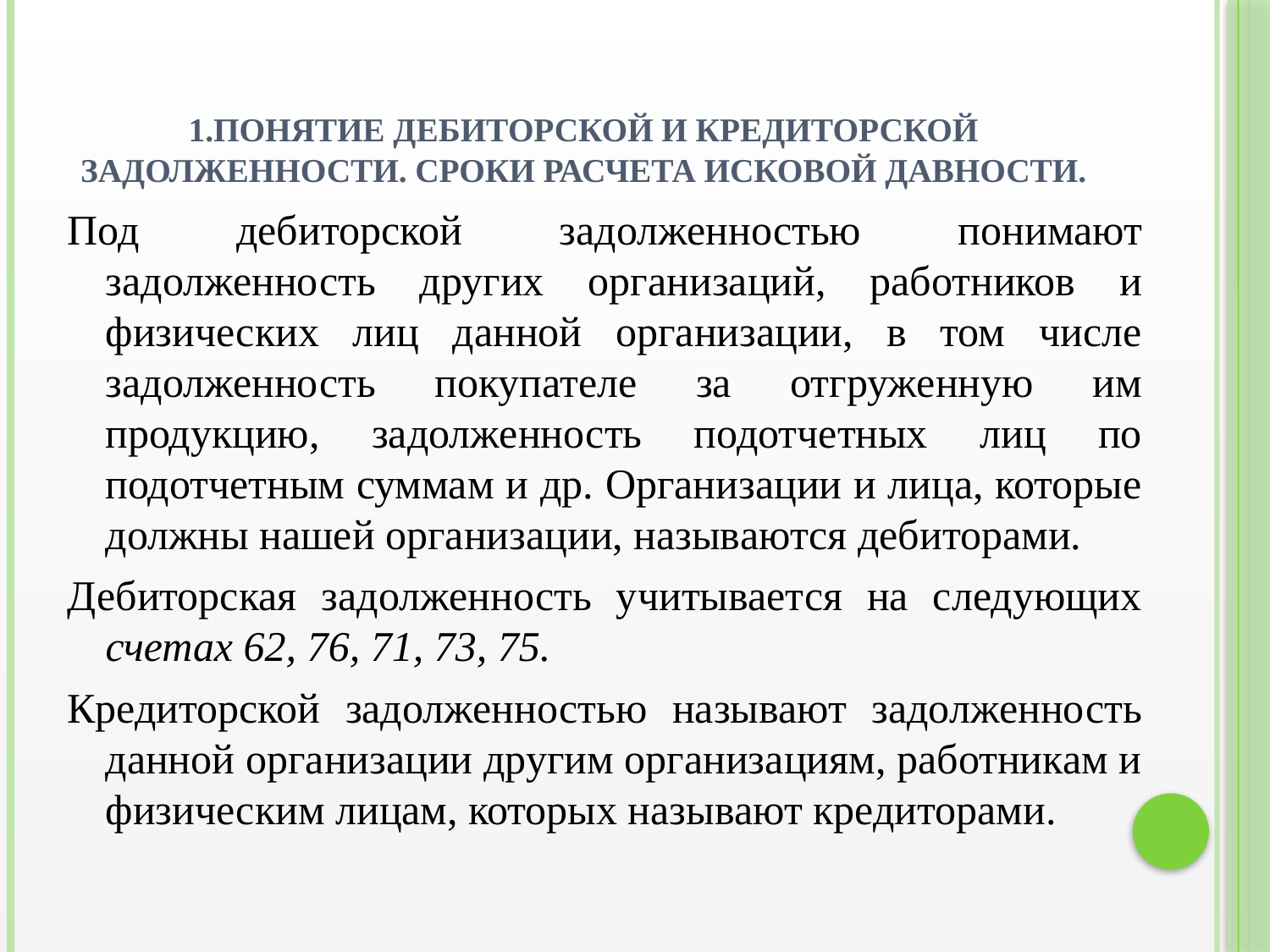

# 1.Понятие дебиторской и кредиторской задолженности. Сроки расчета исковой давности.
Под дебиторской задолженностью понимают задолженность других организаций, работников и физических лиц данной организации, в том числе задолженность покупателе за отгруженную им продукцию, задолженность подотчетных лиц по подотчетным суммам и др. Организации и лица, которые должны нашей организации, называются дебиторами.
Дебиторская задолженность учитывается на следующих счетах 62, 76, 71, 73, 75.
Кредиторской задолженностью называют задолженность данной организации другим организациям, работникам и физическим лицам, которых называют кредиторами.